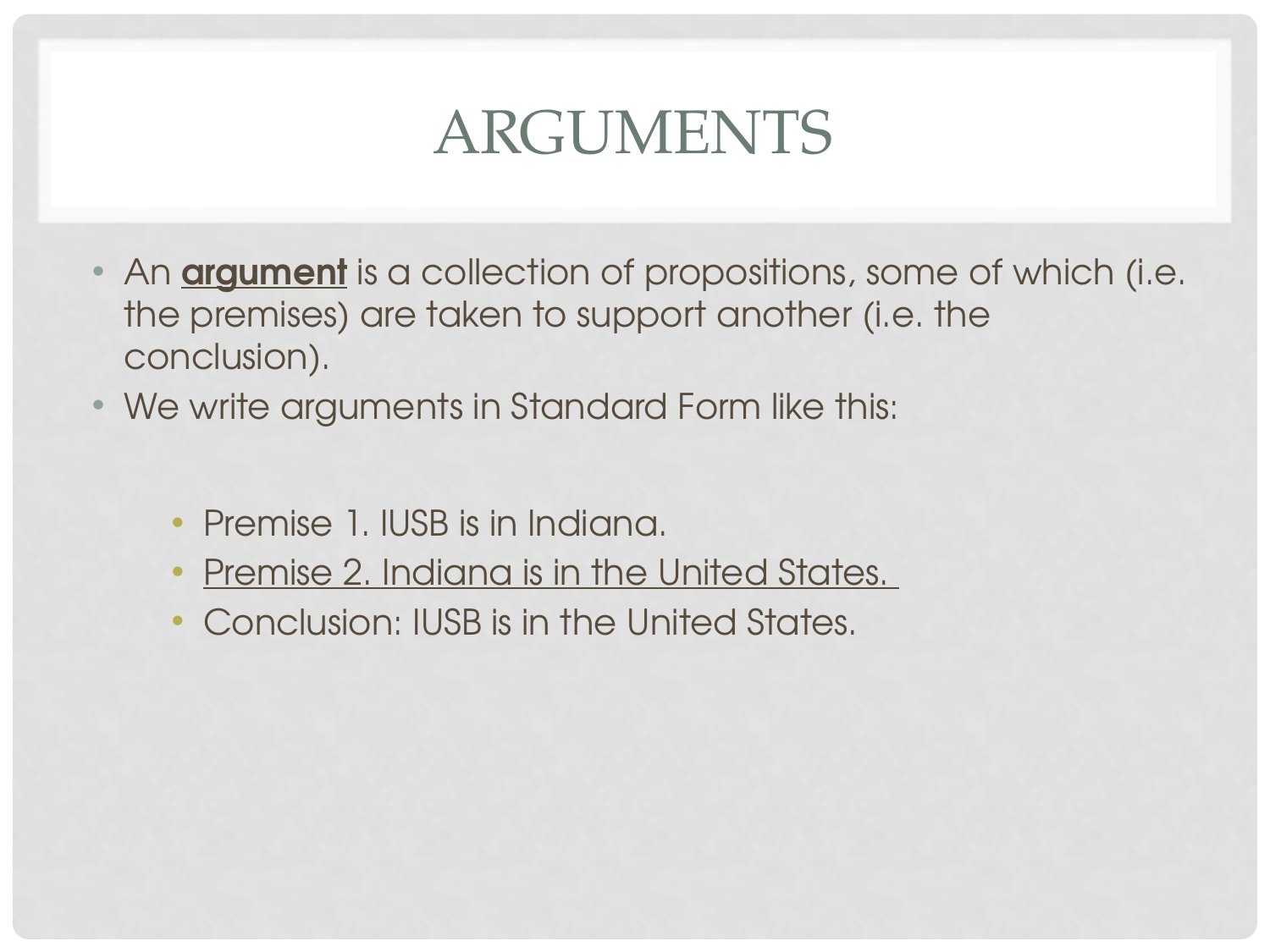

# Arguments
An argument is a collection of propositions, some of which (i.e. the premises) are taken to support another (i.e. the conclusion).
We write arguments in Standard Form like this:

Premise 1. IUSB is in Indiana.
Premise 2. Indiana is in the United States.
Conclusion: IUSB is in the United States.